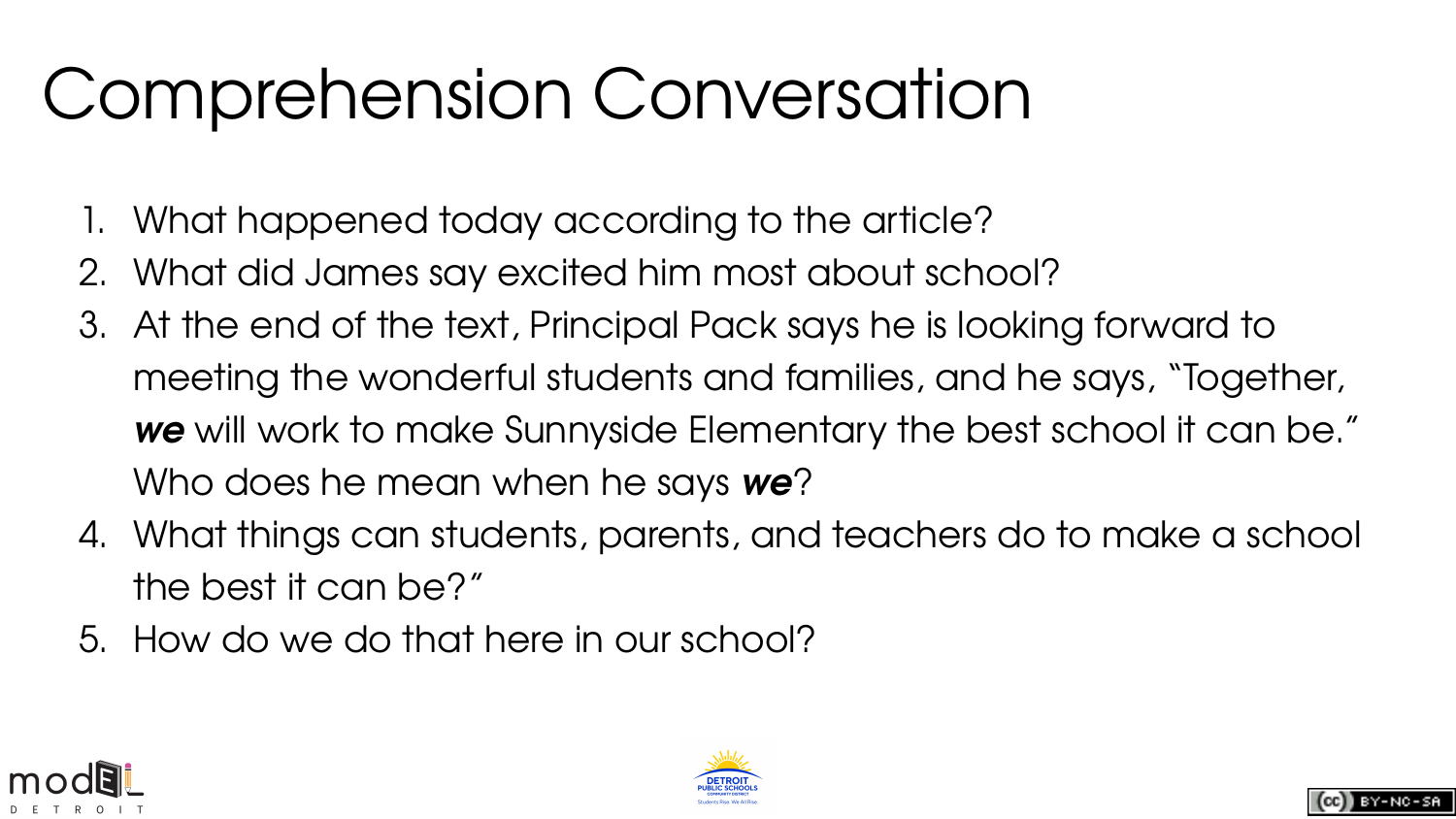

# Comprehension Conversation
What happened today according to the article?
What did James say excited him most about school?
At the end of the text, Principal Pack says he is looking forward to meeting the wonderful students and families, and he says, “Together, we will work to make Sunnyside Elementary the best school it can be.” Who does he mean when he says we?
What things can students, parents, and teachers do to make a school the best it can be?”
How do we do that here in our school?